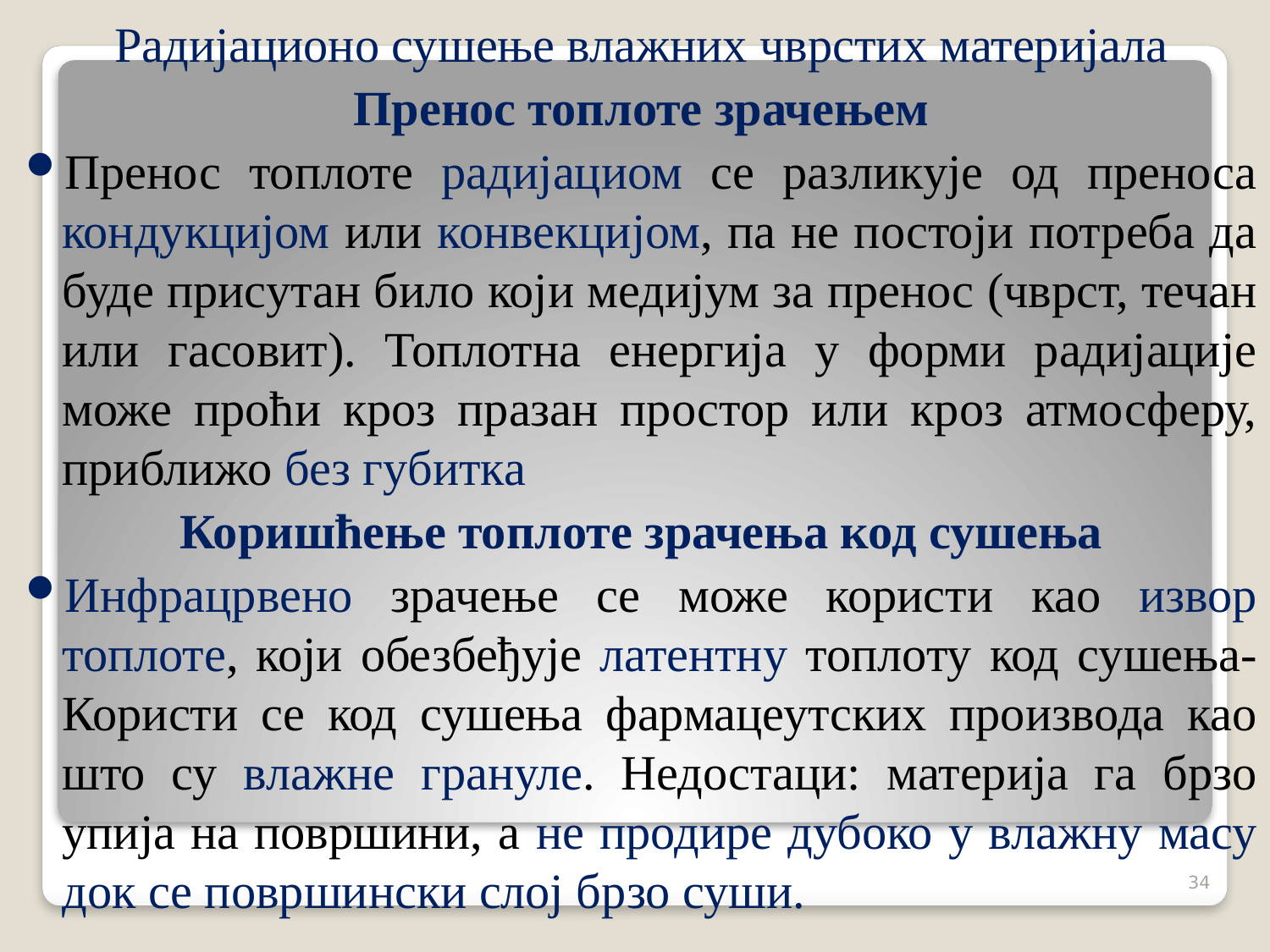

Радијационо сушење влажних чврстих материјала
Пренос топлоте зрачењем
Пренос топлоте радијациом се разликује од преноса кондукцијом или конвекцијом, па не постоји потреба да буде присутан било који медијум за пренос (чврст, течан или гасовит). Топлотна енергија у форми радијације може проћи кроз празан простор или кроз атмосферу, приближо без губитка
Коришћење топлоте зрачења код сушења
Инфрацрвено зрачење се може користи као извор топлоте, који обезбеђује латентну топлоту код сушења- Користи се код сушења фармацеутских производа као што су влажне грануле. Недостаци: материја га брзо упија на површини, а не продире дубоко у влажну масу док се површински слој брзо суши.
34